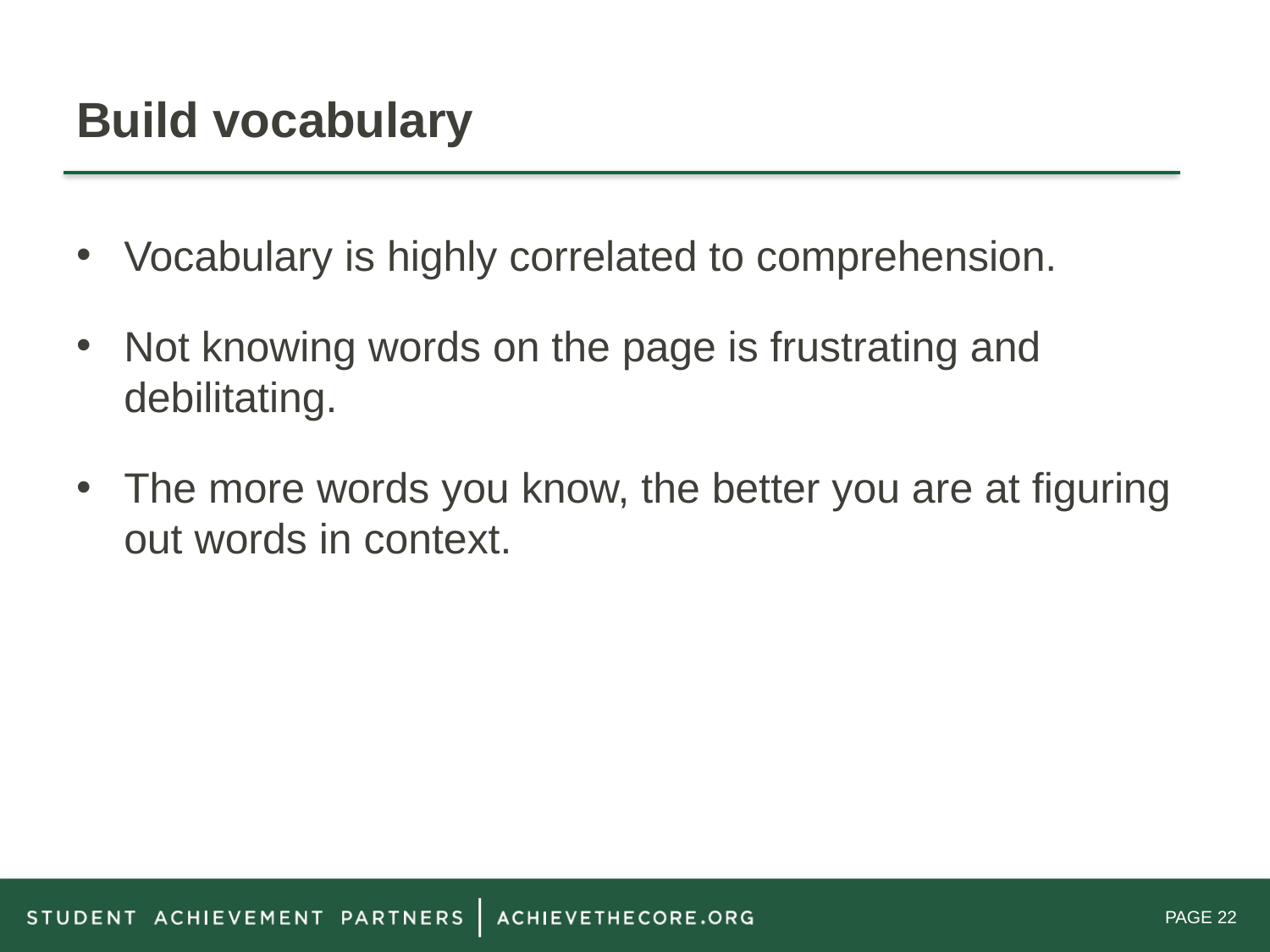

# Build vocabulary
Vocabulary is highly correlated to comprehension.
Not knowing words on the page is frustrating and debilitating.
The more words you know, the better you are at figuring out words in context.